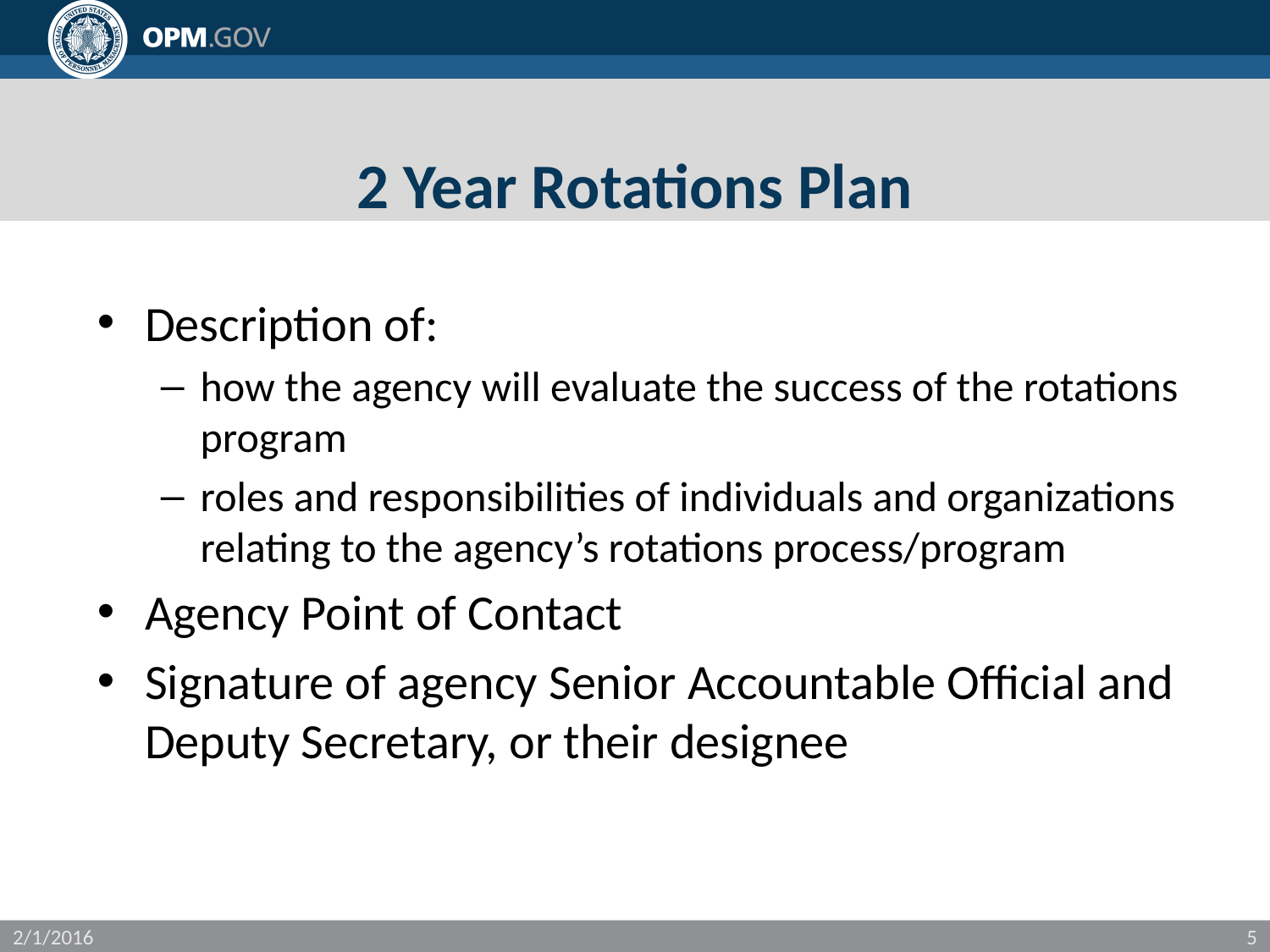

# 2 Year Rotations Plan
Description of:
how the agency will evaluate the success of the rotations program
roles and responsibilities of individuals and organizations relating to the agency’s rotations process/program
Agency Point of Contact
Signature of agency Senior Accountable Official and Deputy Secretary, or their designee
2/1/2016
5